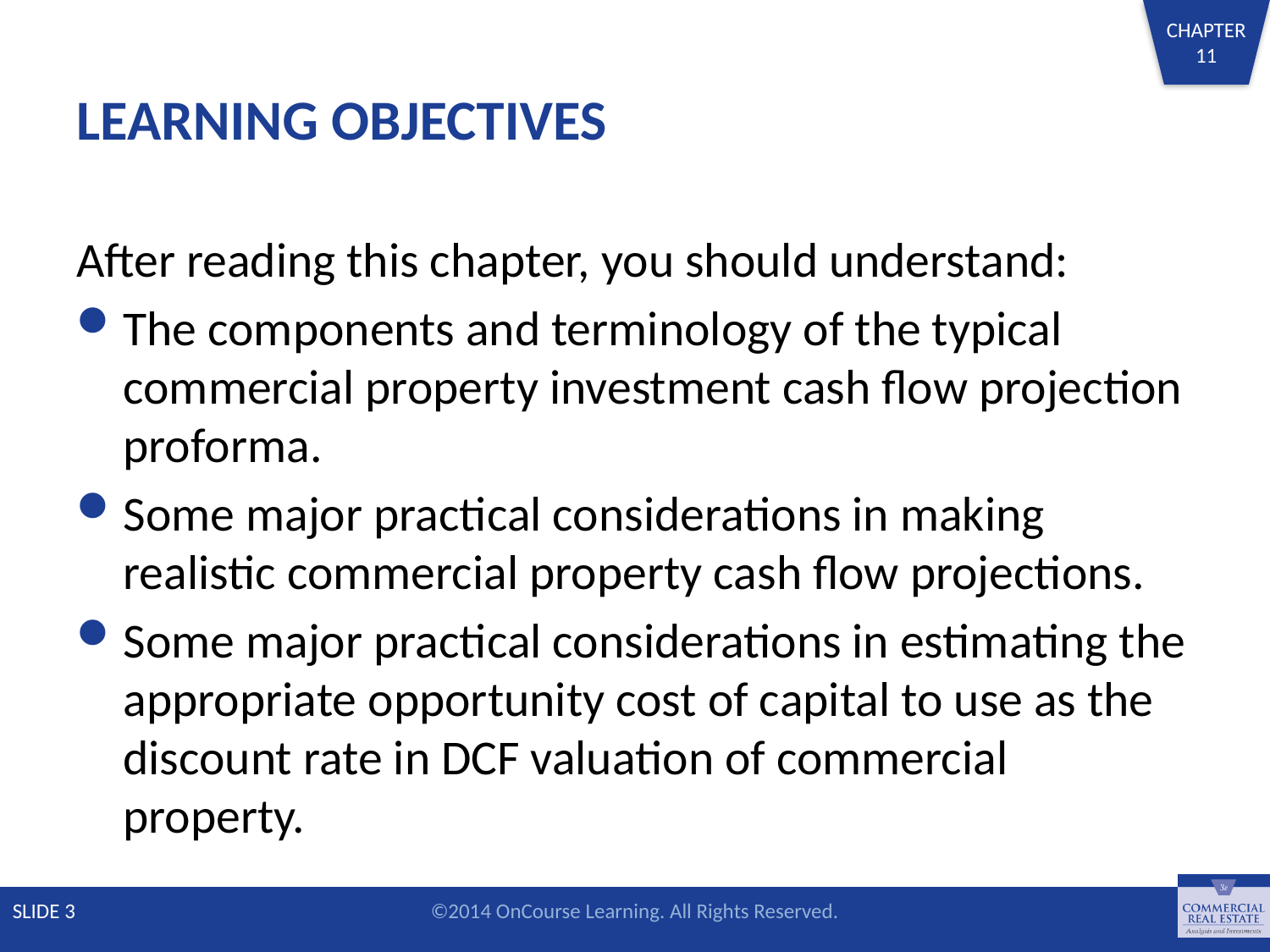

# LEARNING OBJECTIVES
After reading this chapter, you should understand:
The components and terminology of the typical commercial property investment cash flow projection proforma.
Some major practical considerations in making realistic commercial property cash flow projections.
Some major practical considerations in estimating the appropriate opportunity cost of capital to use as the discount rate in DCF valuation of commercial property.
SLIDE 3